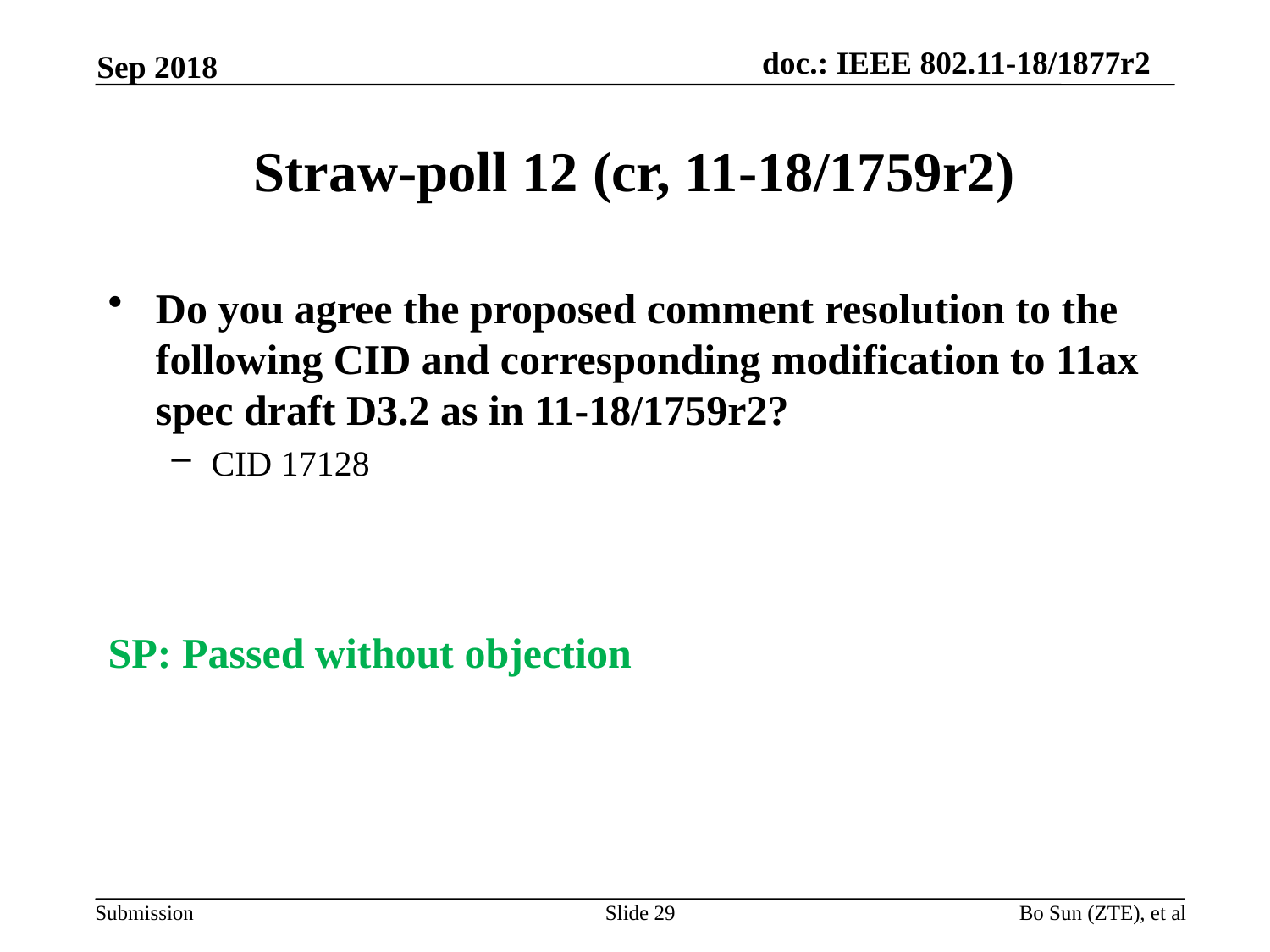

Sep 2018
# Straw-poll 12 (cr, 11-18/1759r2)
Do you agree the proposed comment resolution to the following CID and corresponding modification to 11ax spec draft D3.2 as in 11-18/1759r2?
CID 17128

SP: Passed without objection
Slide 29
Bo Sun (ZTE), et al